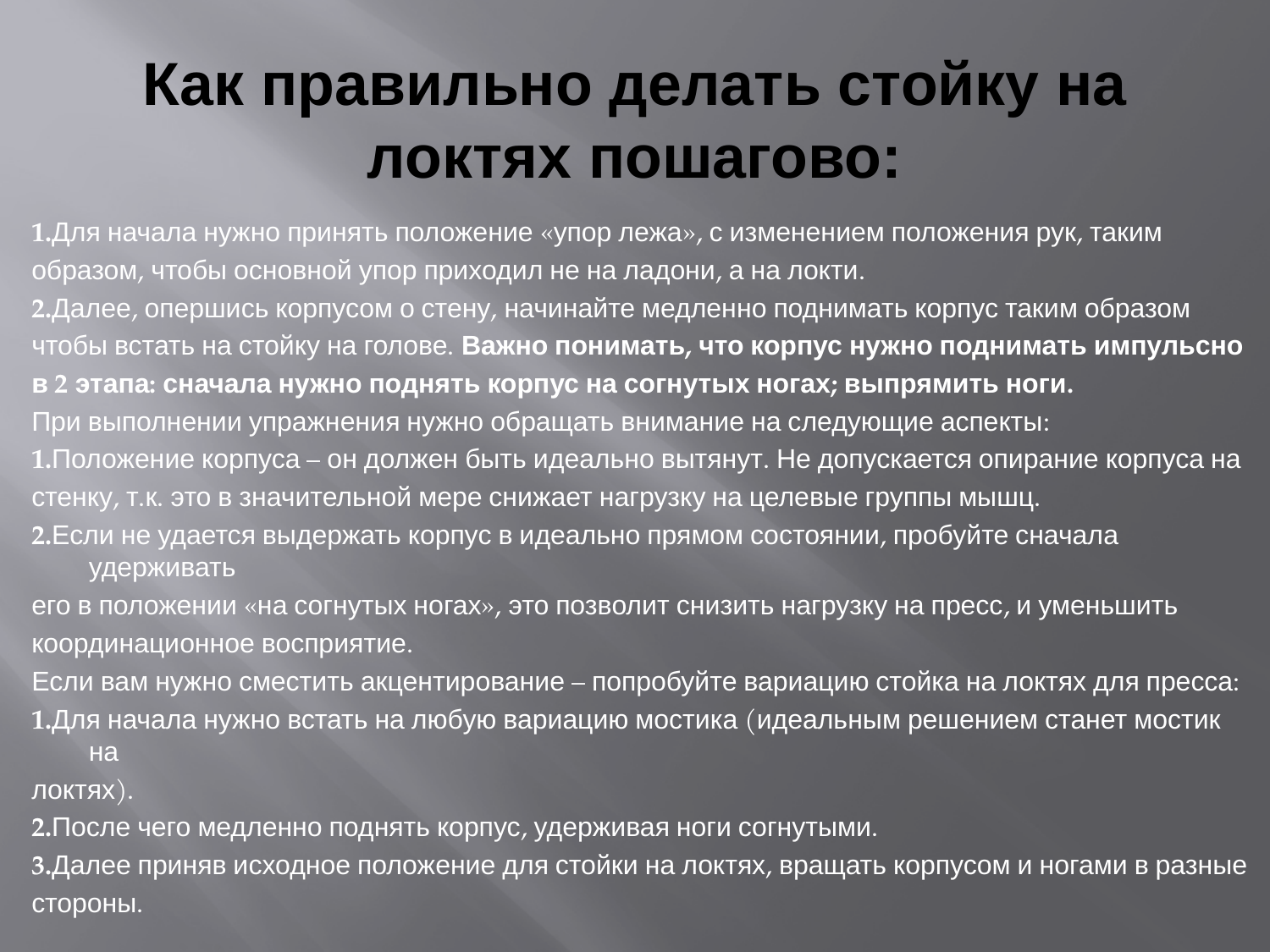

# Как правильно делать стойку на локтях пошагово:
1.Для начала нужно принять положение «упор лежа», с изменением положения рук, таким
образом, чтобы основной упор приходил не на ладони, а на локти.
2.Далее, опершись корпусом о стену, начинайте медленно поднимать корпус таким образом
чтобы встать на стойку на голове. Важно понимать, что корпус нужно поднимать импульсно
в 2 этапа: сначала нужно поднять корпус на согнутых ногах; выпрямить ноги.
При выполнении упражнения нужно обращать внимание на следующие аспекты:
1.Положение корпуса – он должен быть идеально вытянут. Не допускается опирание корпуса на
стенку, т.к. это в значительной мере снижает нагрузку на целевые группы мышц.
2.Если не удается выдержать корпус в идеально прямом состоянии, пробуйте сначала удерживать
его в положении «на согнутых ногах», это позволит снизить нагрузку на пресс, и уменьшить
координационное восприятие.
Если вам нужно сместить акцентирование – попробуйте вариацию стойка на локтях для пресса:
1.Для начала нужно встать на любую вариацию мостика (идеальным решением станет мостик на
локтях).
2.После чего медленно поднять корпус, удерживая ноги согнутыми.
3.Далее приняв исходное положение для стойки на локтях, вращать корпусом и ногами в разные
стороны.